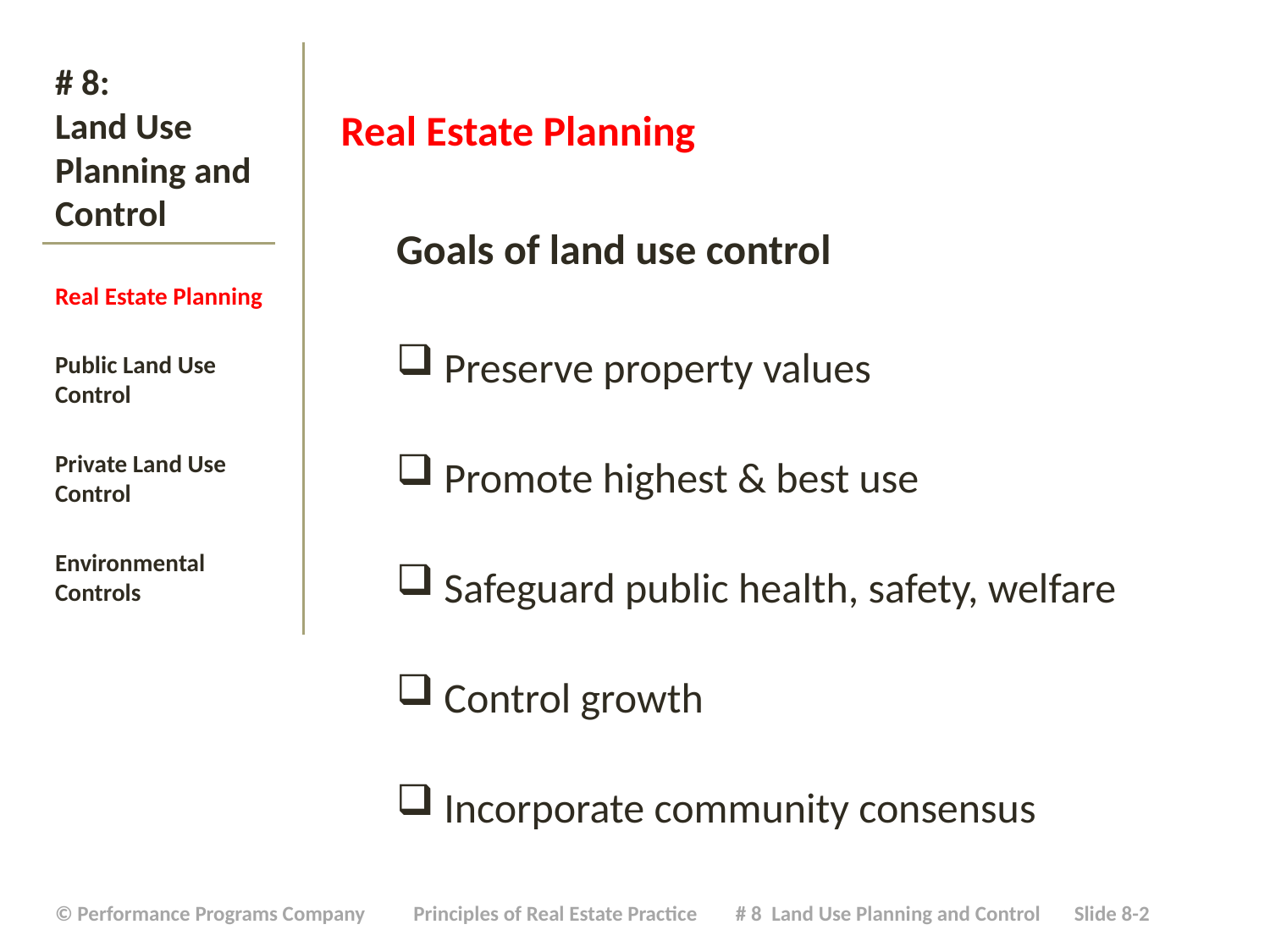

Real Estate Planning

Goals of land use control

Preserve property values
Promote highest & best use
Safeguard public health, safety, welfare
Control growth
Incorporate community consensus

# # 8: Land Use Planning and Control

Real Estate Planning

Public Land Use Control

Private Land Use Control

Environmental Controls

| © Performance Programs Company Principles of Real Estate Practice # 8 Land Use Planning and Control Slide 8-2 |
| --- |